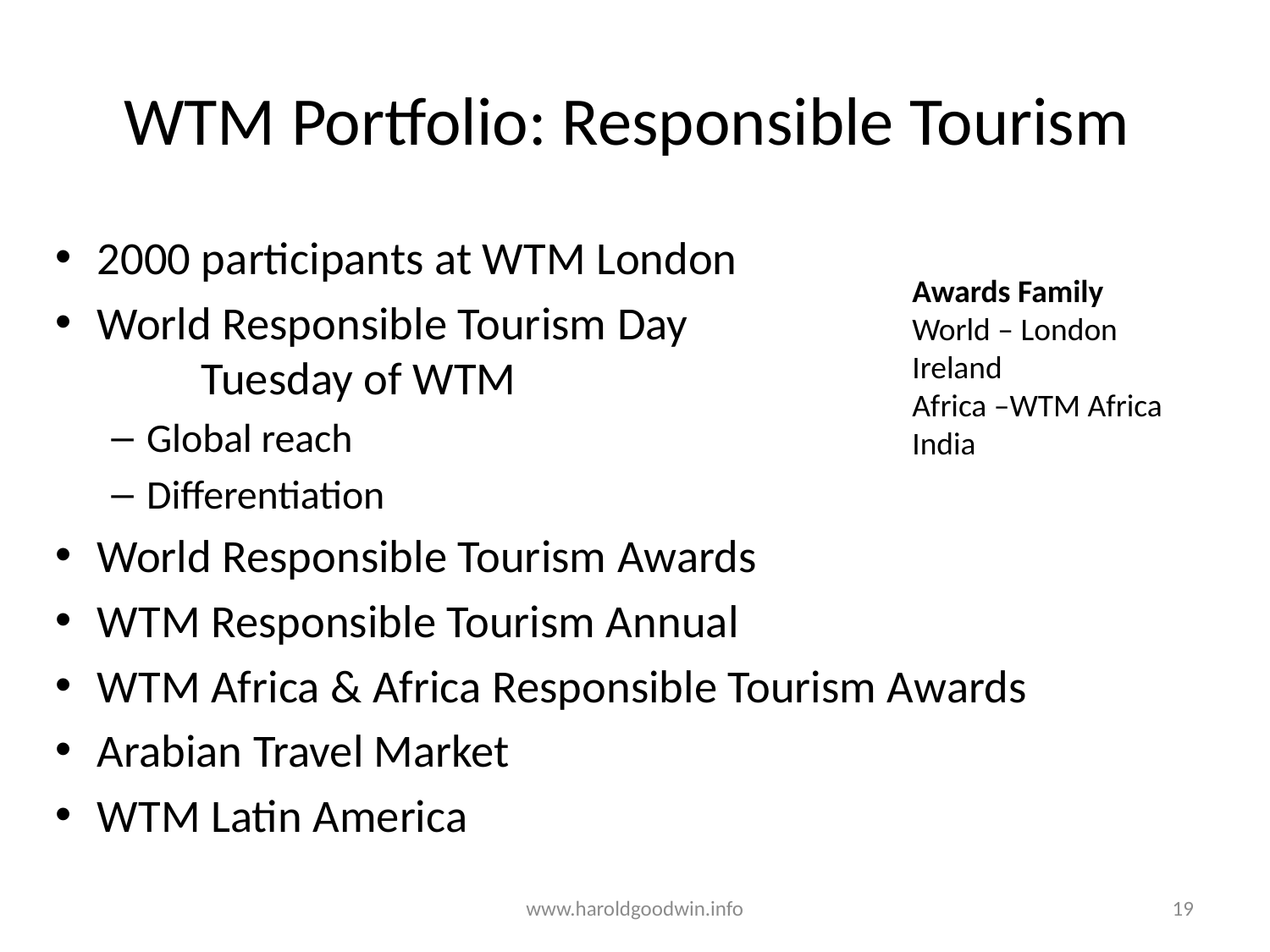

# WTM Portfolio: Responsible Tourism
2000 participants at WTM London
World Responsible Tourism Day
	Tuesday of WTM
Global reach
Differentiation
World Responsible Tourism Awards
WTM Responsible Tourism Annual
WTM Africa & Africa Responsible Tourism Awards
Arabian Travel Market
WTM Latin America

Awards Family
World – London
Ireland
Africa –WTM Africa
India
www.haroldgoodwin.info
19